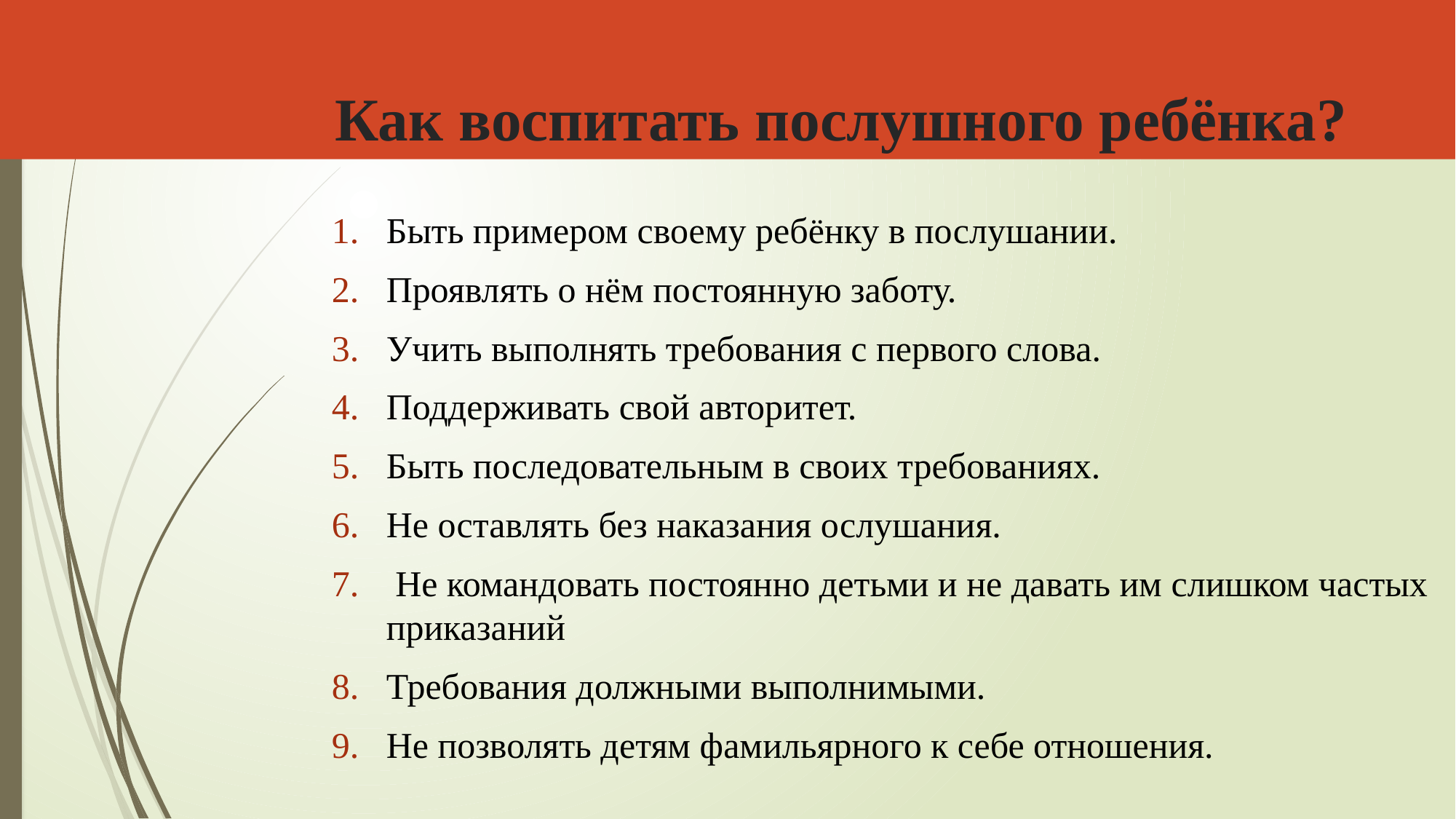

# Как воспитать послушного ребёнка?
Быть примером своему ребёнку в послушании.
Проявлять о нём постоянную заботу.
Учить выполнять требования с первого слова.
Поддерживать свой авторитет.
Быть последовательным в своих требованиях.
Не оставлять без наказания ослушания.
 Не командовать постоянно детьми и не давать им слишком частых приказаний
Требования должными выполнимыми.
Не позволять детям фамильярного к себе отношения.